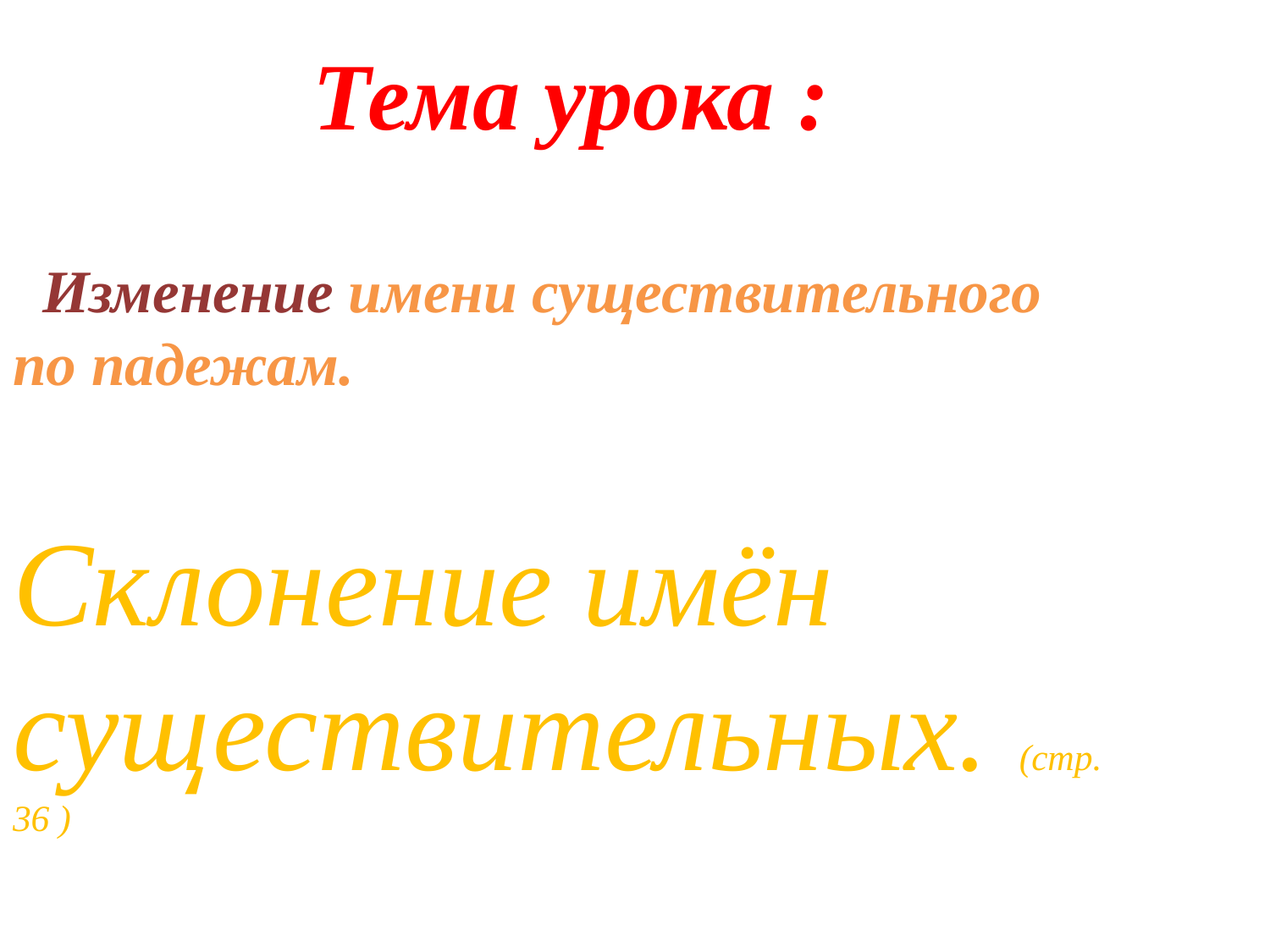

Тема урока :
  Изменение имени существительного  по падежам.

Склонение имён существительных. (стр. 36 )